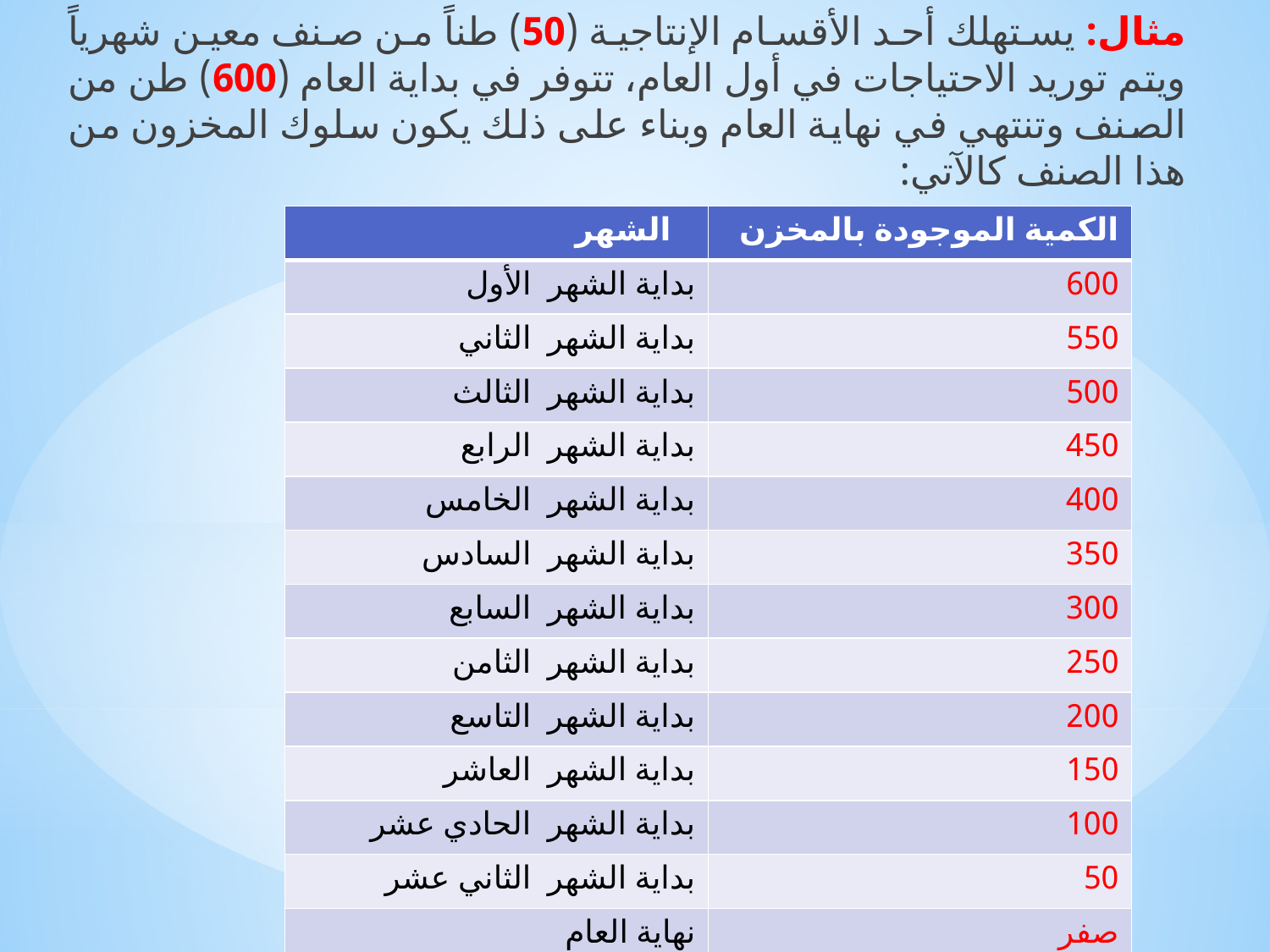

مثال: يستهلك أحد الأقسام الإنتاجية (50) طناً من صنف معين شهرياً ويتم توريد الاحتياجات في أول العام، تتوفر في بداية العام (600) طن من الصنف وتنتهي في نهاية العام وبناء على ذلك يكون سلوك المخزون من هذا الصنف كالآتي:

| الشهر | الكمية الموجودة بالمخزن |
| --- | --- |
| بداية الشهر الأول | 600 |
| بداية الشهر الثاني | 550 |
| بداية الشهر الثالث | 500 |
| بداية الشهر الرابع | 450 |
| بداية الشهر الخامس | 400 |
| بداية الشهر السادس | 350 |
| بداية الشهر السابع | 300 |
| بداية الشهر الثامن | 250 |
| بداية الشهر التاسع | 200 |
| بداية الشهر العاشر | 150 |
| بداية الشهر الحادي عشر | 100 |
| بداية الشهر الثاني عشر | 50 |
| نهاية العام | صفر |
#